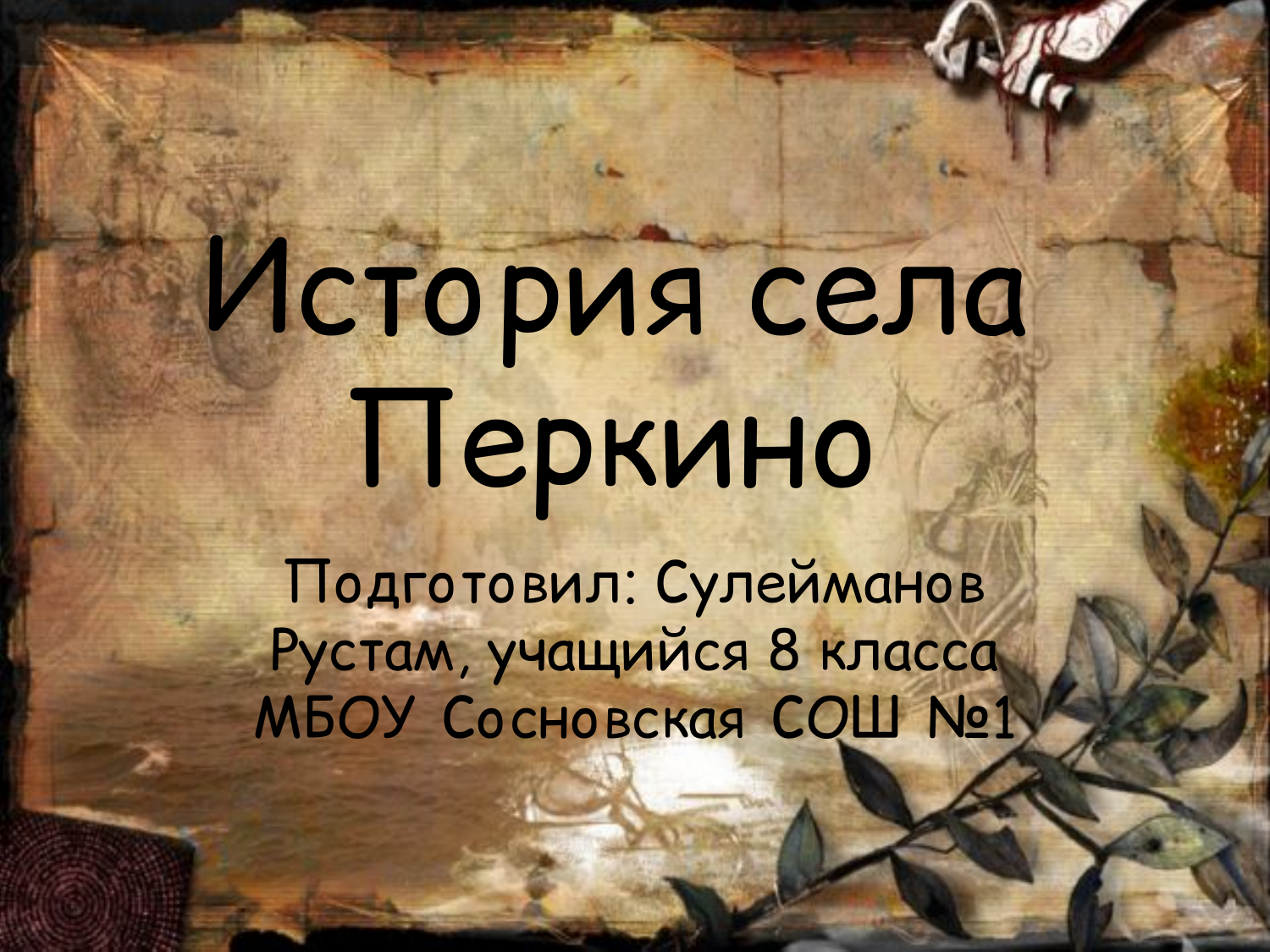

# История села Перкино
Подготовил: Сулейманов Рустам, учащийся 8 класса МБОУ Сосновская СОШ №1